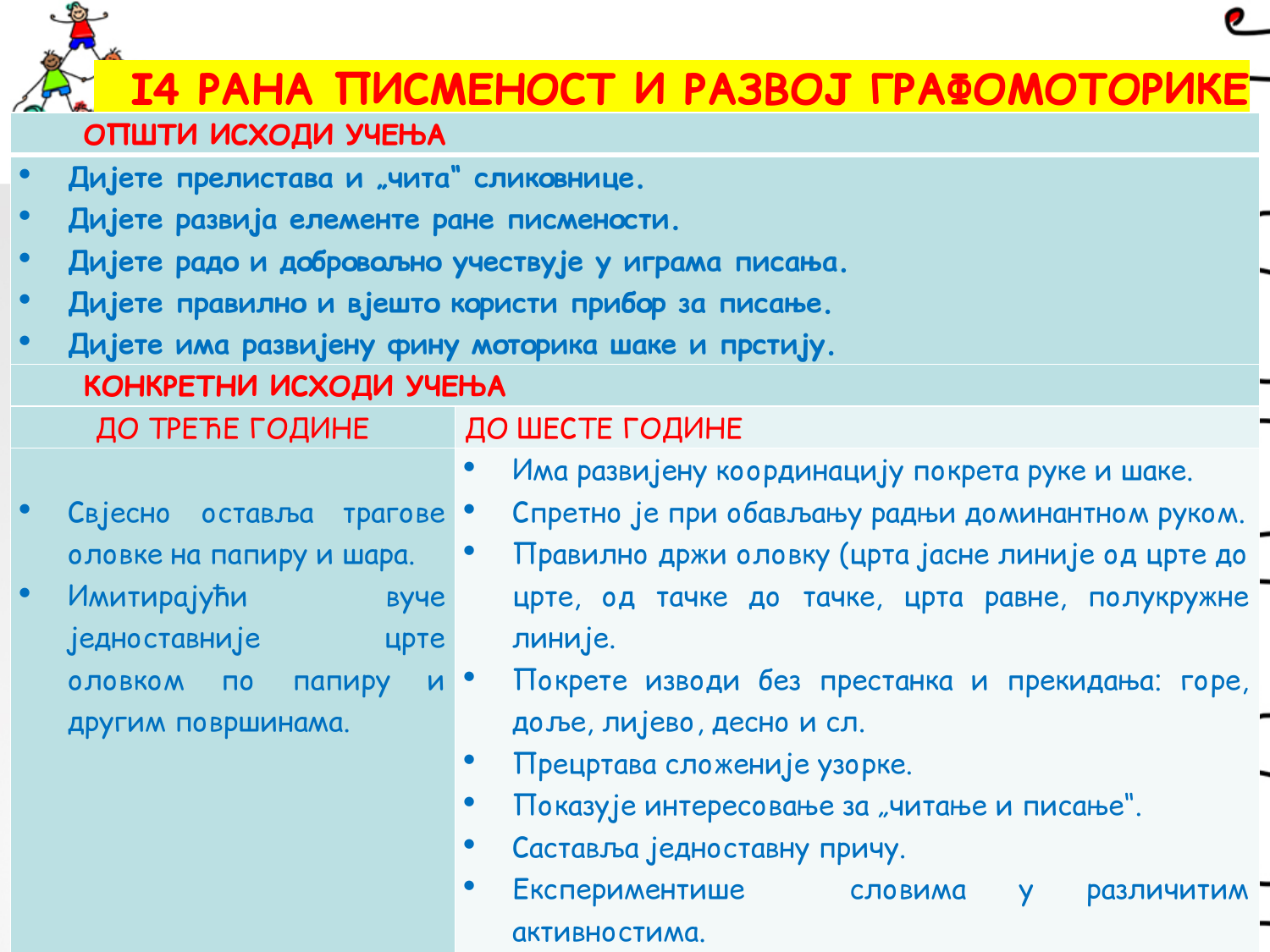

# I4 РАНА ПИСМЕНОСТ И РАЗВОЈ ГРАФОМОТОРИКЕ
| ОПШТИ ИСХОДИ УЧЕЊА |  |
| --- | --- |
| Дијете прелистава и „чита“ сликовнице. Дијете развија елементе ране писмености. Дијете радо и добровољно учествује у играма писања. Дијете правилно и вјешто користи прибор за писање. Дијете има развијену фину моторика шаке и прстију. |  |
| КОНКРЕТНИ ИСХОДИ УЧЕЊА |  |
| ДО ТРЕЋЕ ГОДИНЕ | ДО ШЕСТЕ ГОДИНЕ |
| Свјесно оставља трагове оловке на папиру и шара. Имитирајући вуче једноставније црте оловком по папиру и другим површинама. | Има развијену координацију покрета руке и шаке. Спретно је при обављању радњи доминантном руком. Правилно држи оловку (црта јасне линије од црте до црте, од тачке до тачке, црта равне, полукружне линије. Покрете изводи без престанка и прекидања: горе, доље, лијево, десно и сл. Прецртава сложеније узорке. Показује интересовање за „читање и писање“. Саставља једноставну причу. Експериментише словима у различитим активностима. Црта људску фигуру. Показује интерес за прецртавање симбола, знакова и ознака. ИТД. |